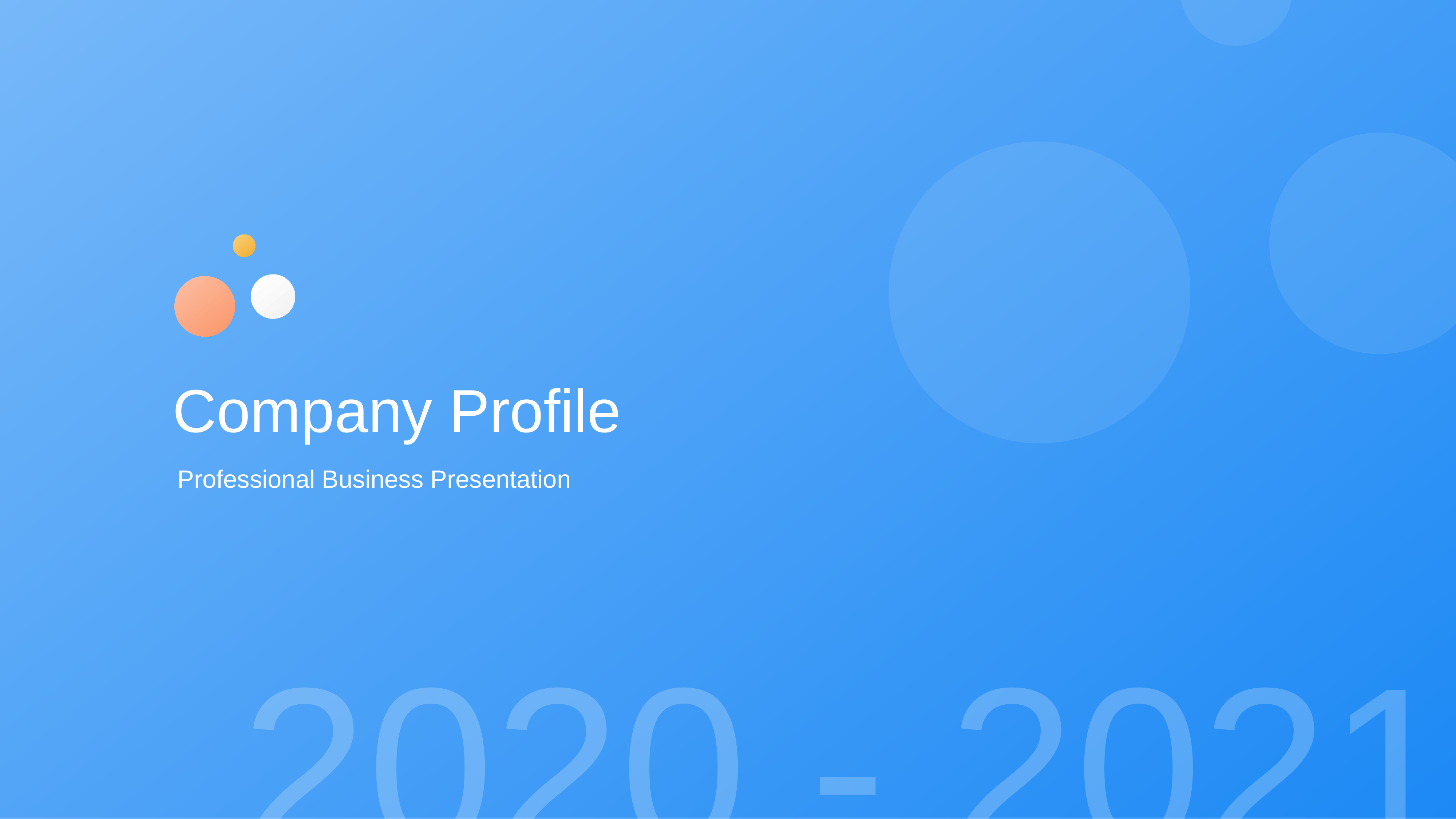

Company Profile
Professional Business Presentation
2020 - 2021